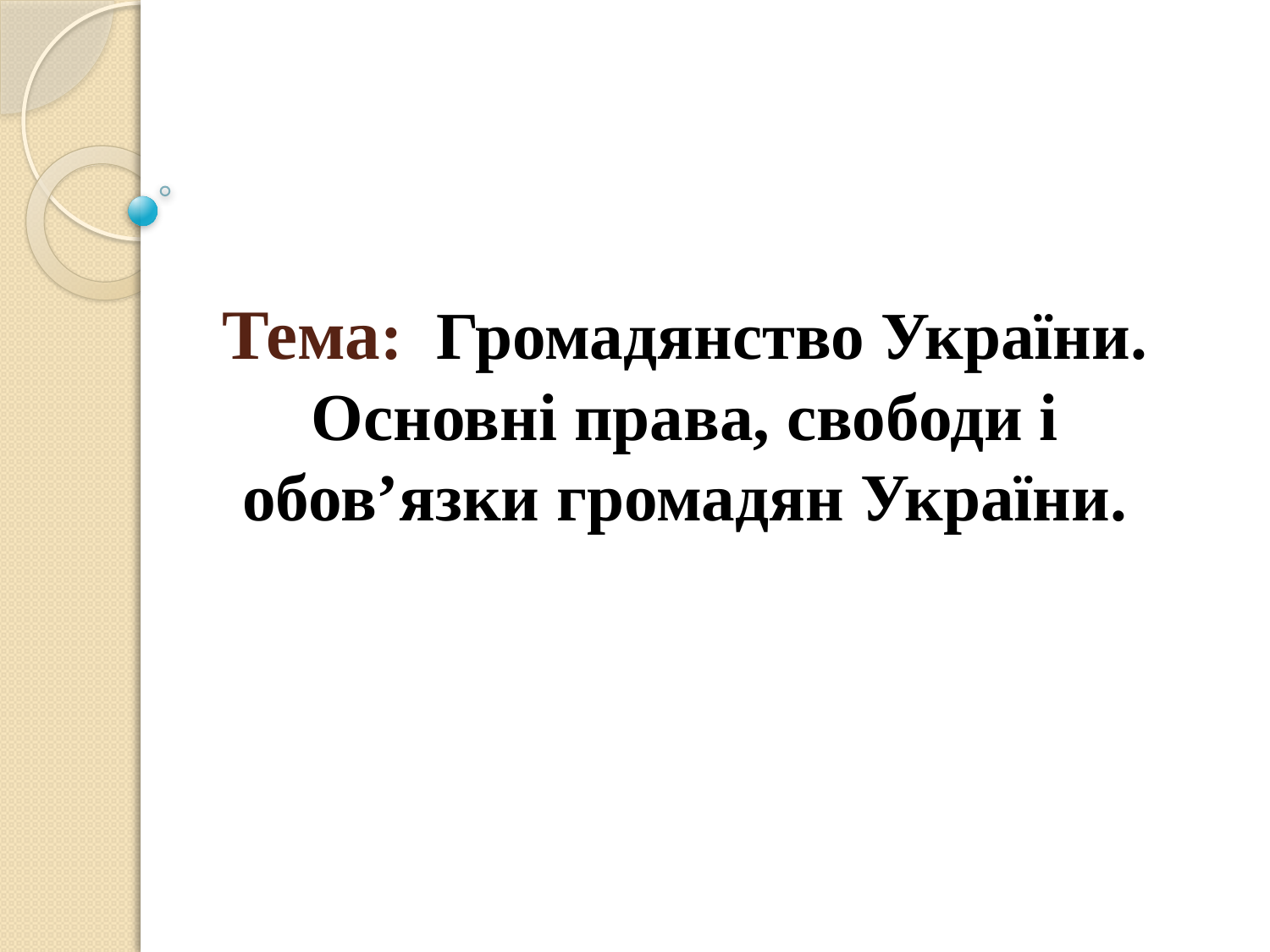

# Тема:  Громадянство України. Основні права, свободи і обов’язки громадян України.